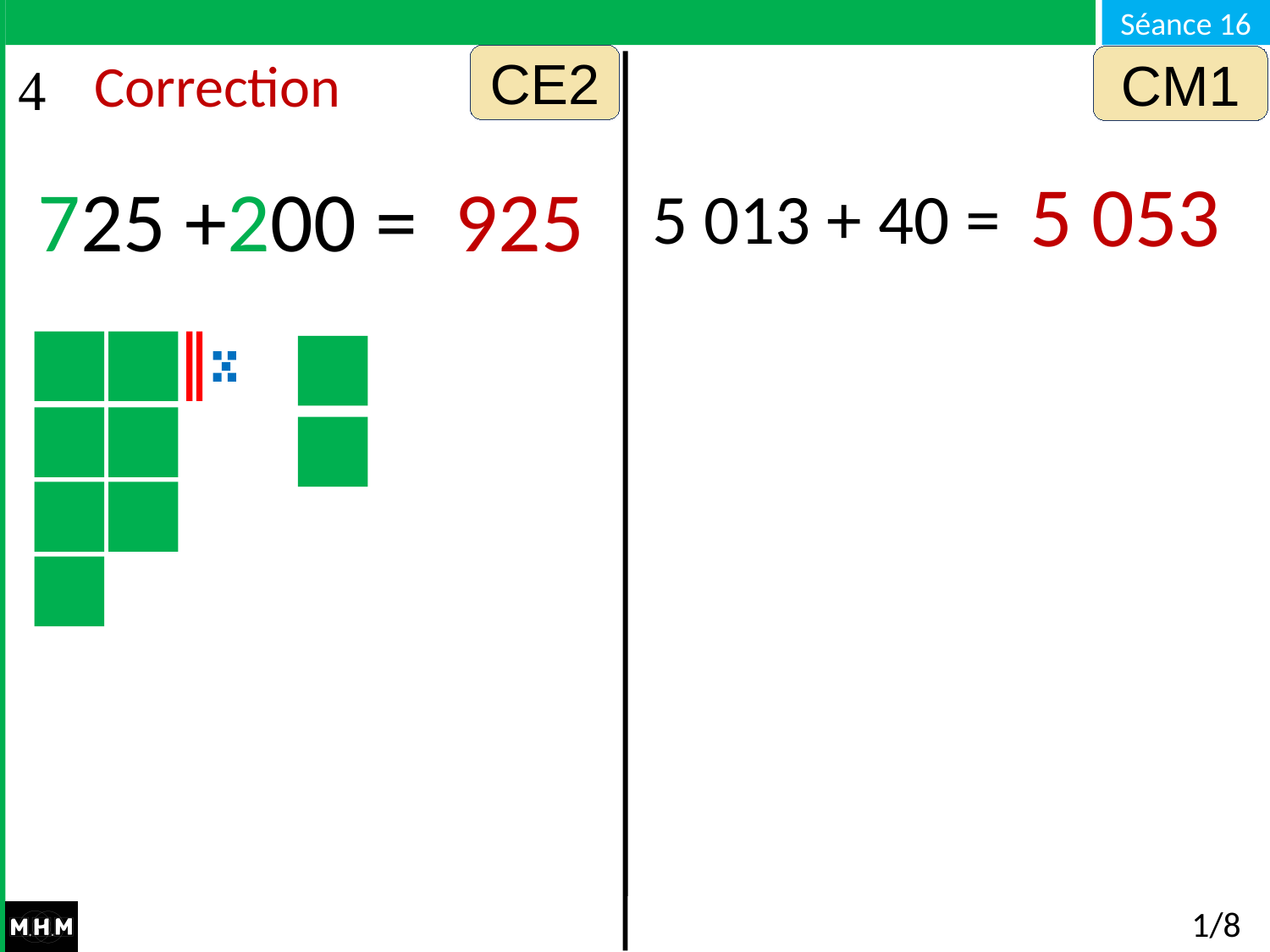

CE2
CM1
# Correction

5 053
725 +200 = …
925
5 013 + 40 = …

1/8